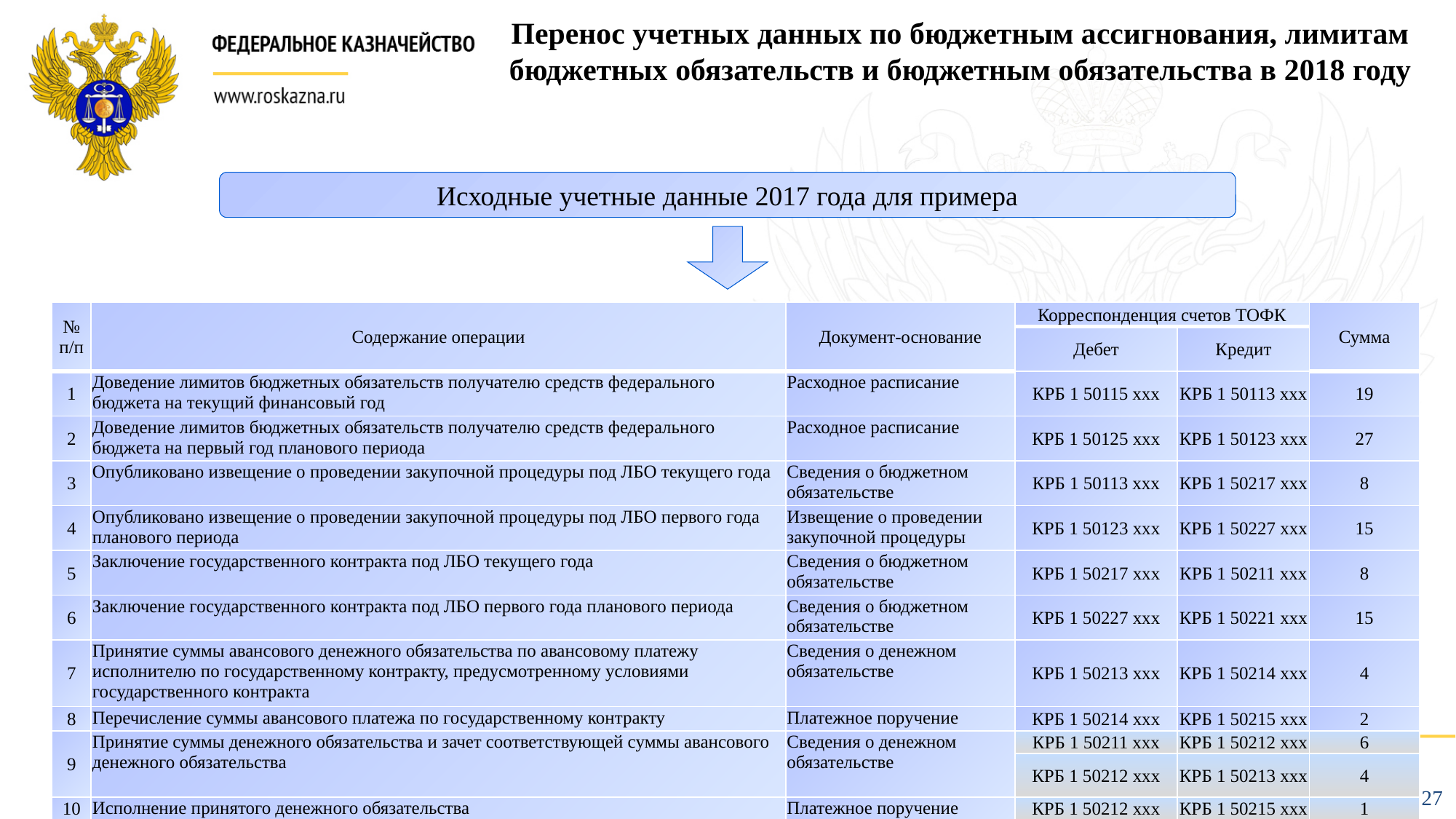

Перенос учетных данных по бюджетным ассигнования, лимитам бюджетных обязательств и бюджетным обязательства в 2018 году
Исходные учетные данные 2017 года для примера

| № п/п | Содержание операции | Документ-основание | Корреспонденция счетов ТОФК |  | Сумма |
| --- | --- | --- | --- | --- | --- |
|  |  |  | Дебет | Кредит |  |
| 1 | Доведение лимитов бюджетных обязательств получателю средств федерального бюджета на текущий финансовый год | Расходное расписание | КРБ 1 50115 ххх | КРБ 1 50113 ххх | 19 |
| 2 | Доведение лимитов бюджетных обязательств получателю средств федерального бюджета на первый год планового периода | Расходное расписание | КРБ 1 50125 ххх | КРБ 1 50123 ххх | 27 |
| 3 | Опубликовано извещение о проведении закупочной процедуры под ЛБО текущего года | Сведения о бюджетном обязательстве | КРБ 1 50113 ххх | КРБ 1 50217 ххх | 8 |
| 4 | Опубликовано извещение о проведении закупочной процедуры под ЛБО первого года планового периода | Извещение о проведении закупочной процедуры | КРБ 1 50123 ххх | КРБ 1 50227 ххх | 15 |
| 5 | Заключение государственного контракта под ЛБО текущего года | Сведения о бюджетном обязательстве | КРБ 1 50217 ххх | КРБ 1 50211 ххх | 8 |
| 6 | Заключение государственного контракта под ЛБО первого года планового периода | Сведения о бюджетном обязательстве | КРБ 1 50227 ххх | КРБ 1 50221 ххх | 15 |
| 7 | Принятие суммы авансового денежного обязательства по авансовому платежу исполнителю по государственному контракту, предусмотренному условиями государственного контракта | Сведения о денежном обязательстве | КРБ 1 50213 ххх | КРБ 1 50214 ххх | 4 |
| 8 | Перечисление суммы авансового платежа по государственному контракту | Платежное поручение | КРБ 1 50214 ххх | КРБ 1 50215 ххх | 2 |
| 9 | Принятие суммы денежного обязательства и зачет соответствующей суммы авансового денежного обязательства | Сведения о денежном обязательстве | КРБ 1 50211 ххх | КРБ 1 50212 ххх | 6 |
|  |  |  | КРБ 1 50212 ххх | КРБ 1 50213 ххх | 4 |
| 10 | Исполнение принятого денежного обязательства | Платежное поручение | КРБ 1 50212 ххх | КРБ 1 50215 ххх | 1 |
27